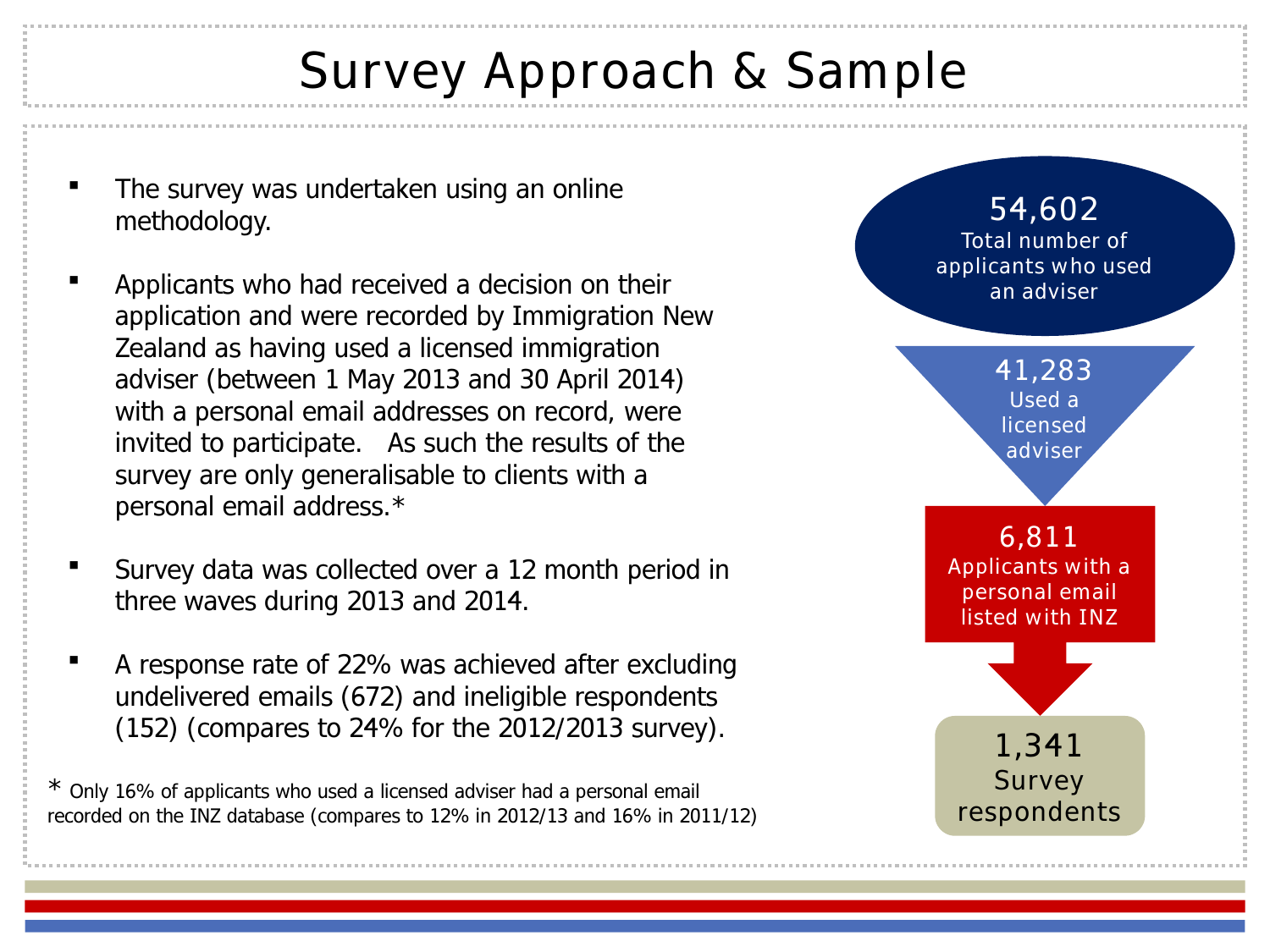

Survey Approach & Sample
54,602
Total number of applicants who used an adviser
The survey was undertaken using an online methodology.
Applicants who had received a decision on their application and were recorded by Immigration New Zealand as having used a licensed immigration adviser (between 1 May 2013 and 30 April 2014) with a personal email addresses on record, were invited to participate.   As such the results of the survey are only generalisable to clients with a personal email address.*
Survey data was collected over a 12 month period in three waves during 2013 and 2014.
A response rate of 22% was achieved after excluding undelivered emails (672) and ineligible respondents (152) (compares to 24% for the 2012/2013 survey).

41,283
Used a licensed adviser
6,811
Applicants with a personal email listed with INZ
1,341
Survey respondents
* Only 16% of applicants who used a licensed adviser had a personal email recorded on the INZ database (compares to 12% in 2012/13 and 16% in 2011/12)

4